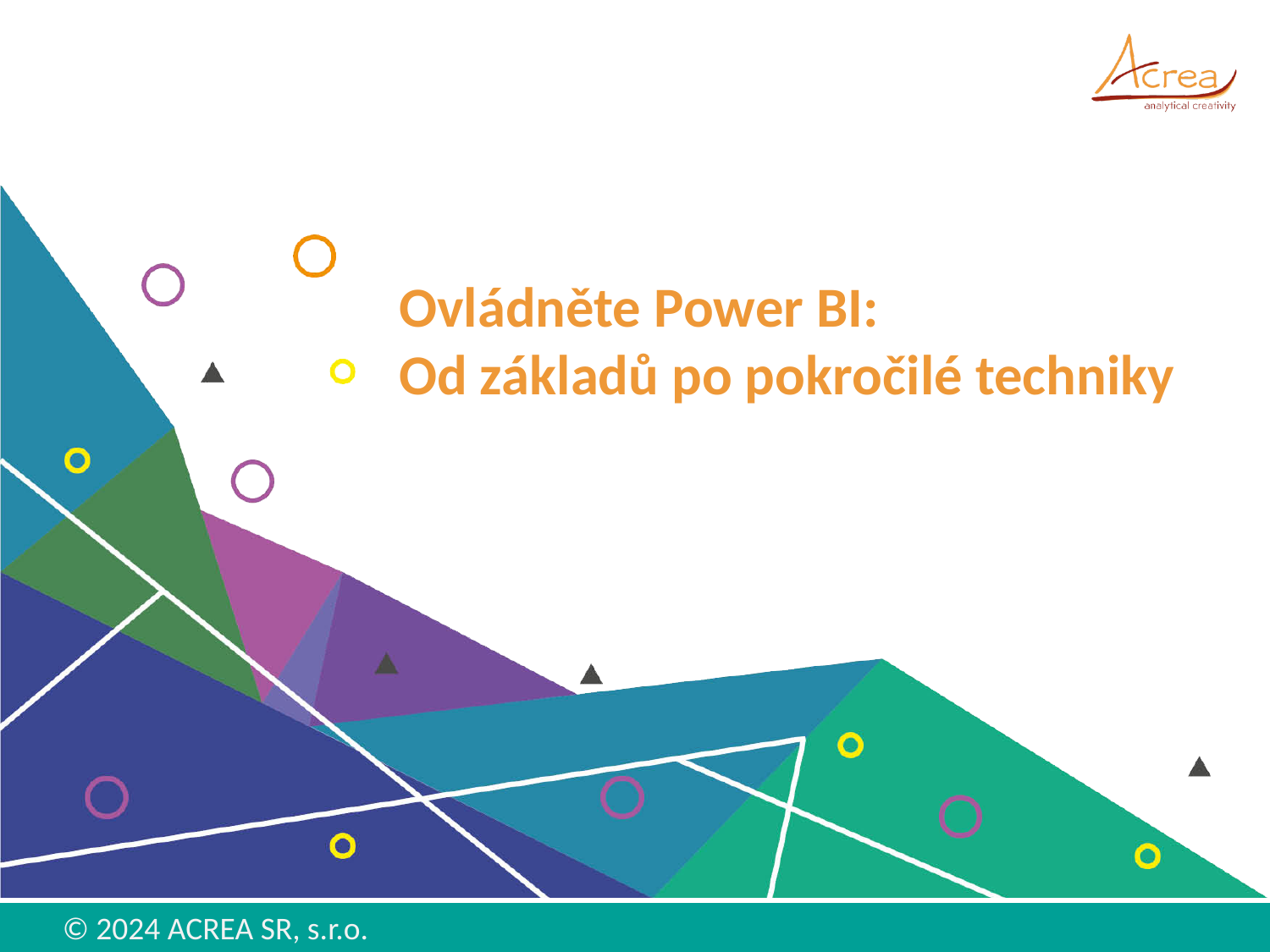

# Ovládněte Power BI: Od základů po pokročilé techniky